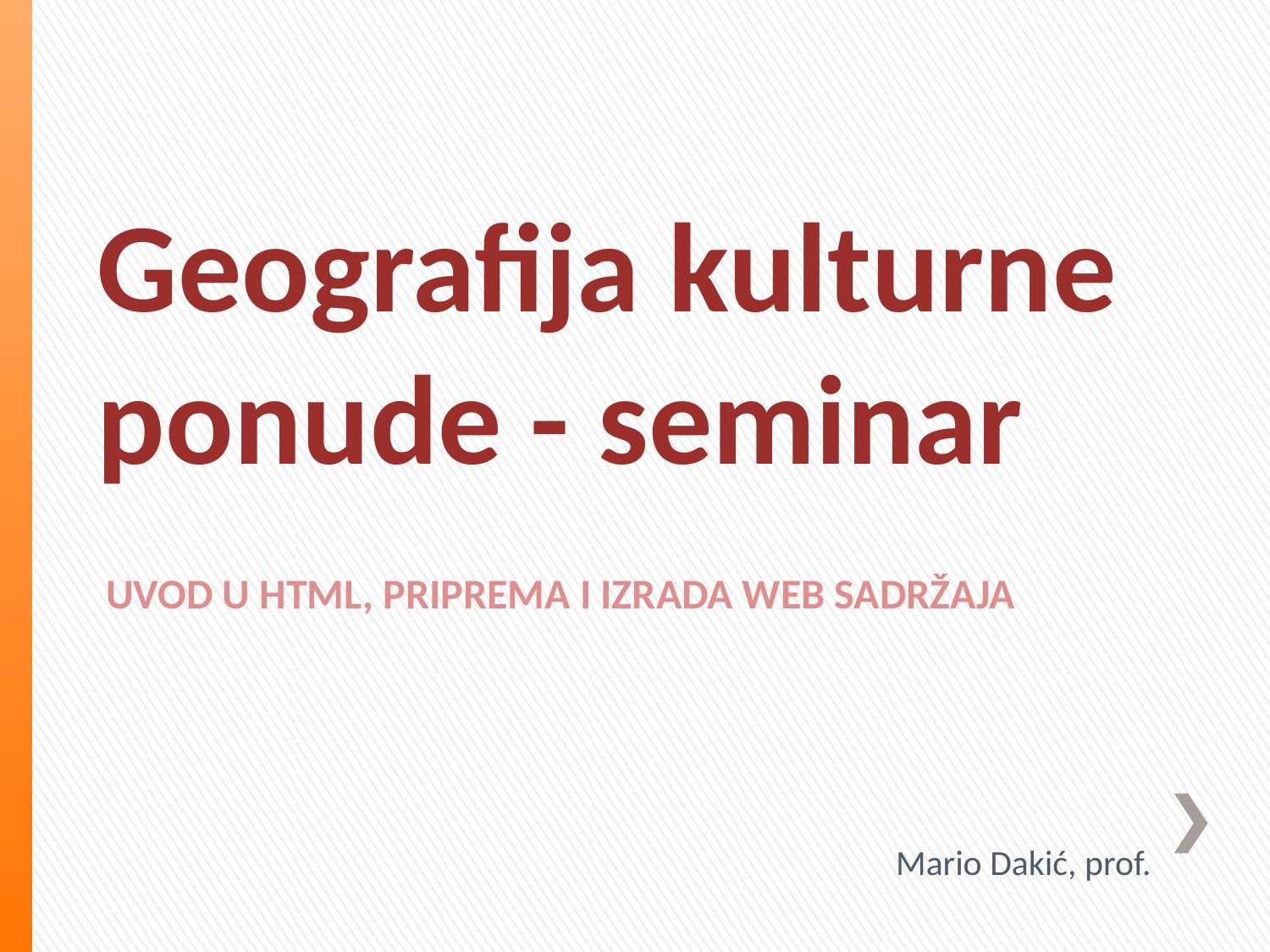

# Geografija kulturne ponude - seminar
Uvod u html, priprema i izrada web sadržaja
Mario Dakić, prof.